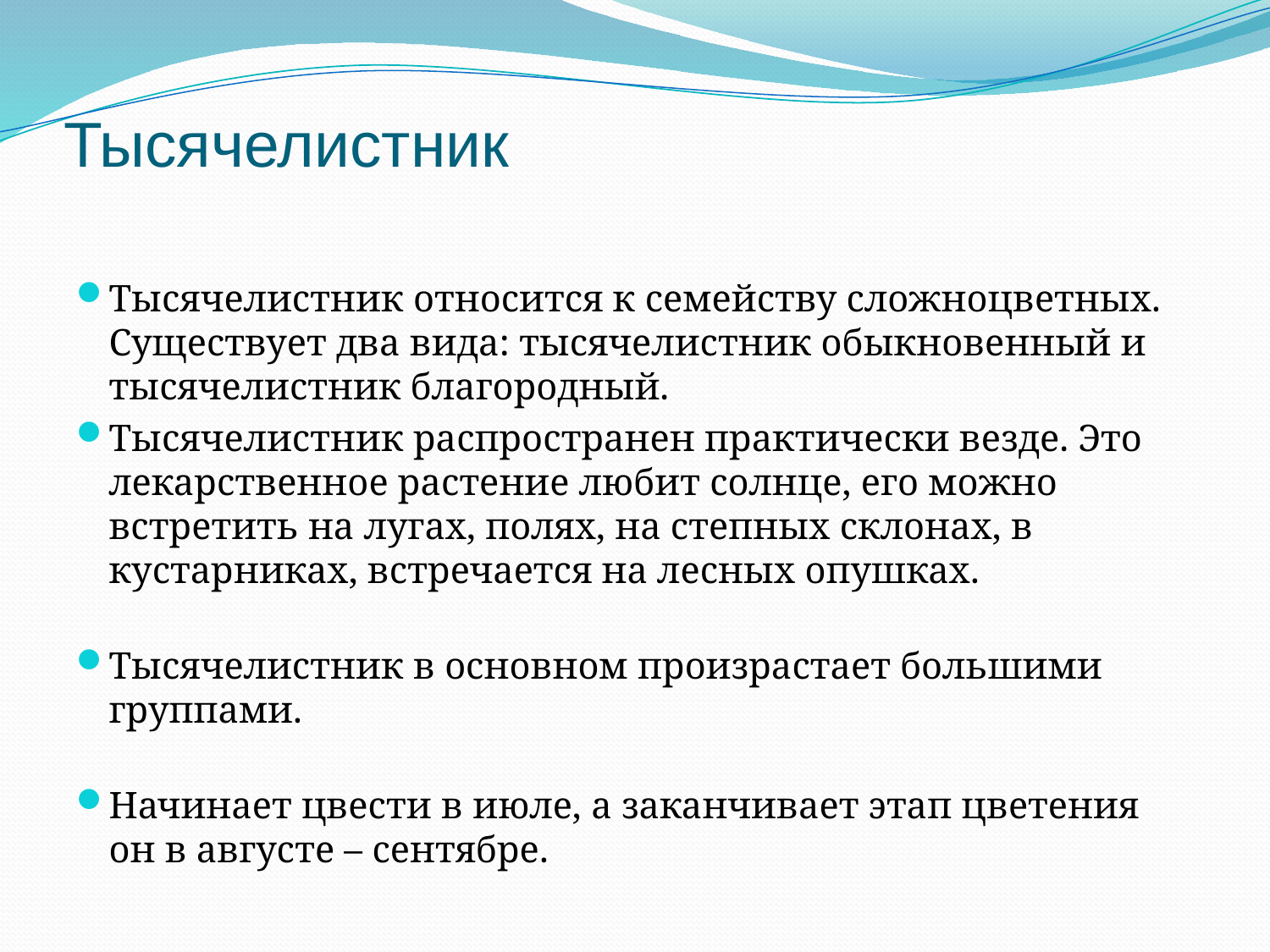

# Тысячелистник
Тысячелистник относится к семейству сложноцветных. Существует два вида: тысячелистник обыкновенный и тысячелистник благородный.
Тысячелистник распространен практически везде. Это лекарственное растение любит солнце, его можно встретить на лугах, полях, на степных склонах, в кустарниках, встречается на лесных опушках.
Тысячелистник в основном произрастает большими группами.
Начинает цвести в июле, а заканчивает этап цветения он в августе – сентябре.